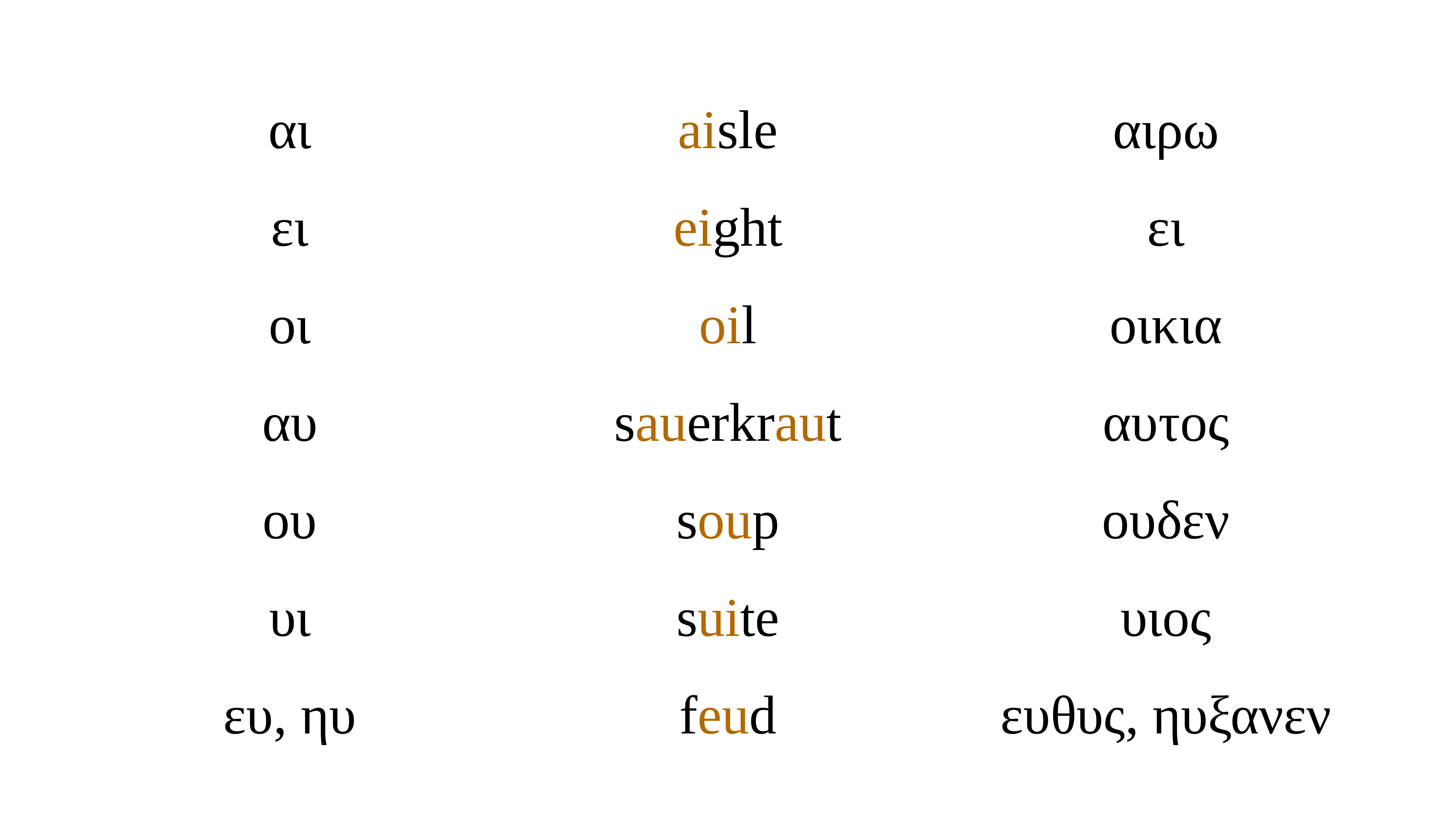

| αι | aisle | αιρω |
| --- | --- | --- |
| ει | eight | ει |
| οι | oil | οικια |
| αυ | sauerkraut | αυτος |
| ου | soup | ουδεν |
| υι | suite | υιος |
| ευ, ηυ | feud | ευθυς, ηυξανεν |